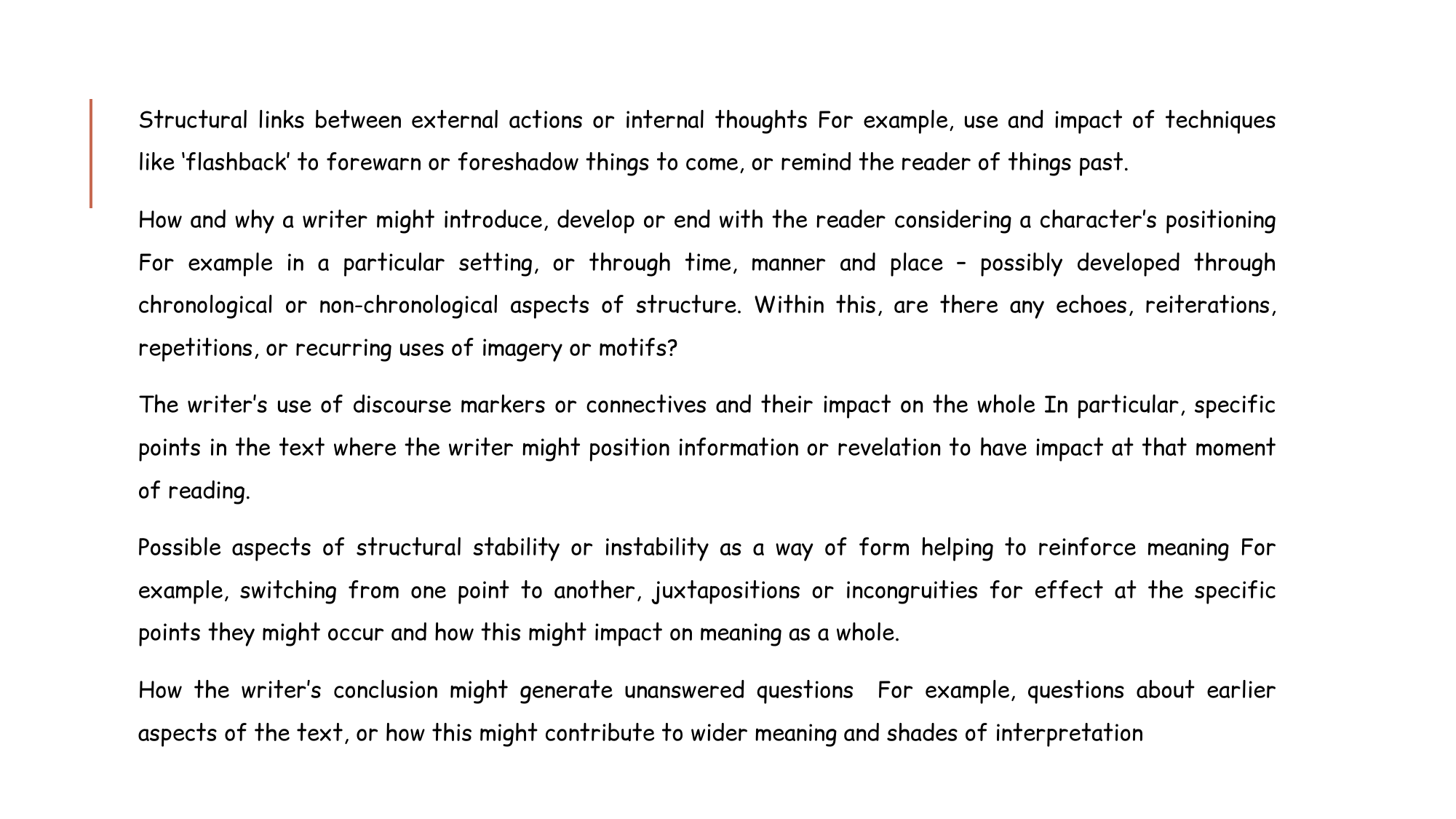

Structural links between external actions or internal thoughts For example, use and impact of techniques like ‘flashback’ to forewarn or foreshadow things to come, or remind the reader of things past.
How and why a writer might introduce, develop or end with the reader considering a character’s positioning For example in a particular setting, or through time, manner and place – possibly developed through chronological or non-chronological aspects of structure. Within this, are there any echoes, reiterations, repetitions, or recurring uses of imagery or motifs?
The writer’s use of discourse markers or connectives and their impact on the whole In particular, specific points in the text where the writer might position information or revelation to have impact at that moment of reading.
Possible aspects of structural stability or instability as a way of form helping to reinforce meaning For example, switching from one point to another, juxtapositions or incongruities for effect at the specific points they might occur and how this might impact on meaning as a whole.
How the writer’s conclusion might generate unanswered questions  For example, questions about earlier aspects of the text, or how this might contribute to wider meaning and shades of interpretation